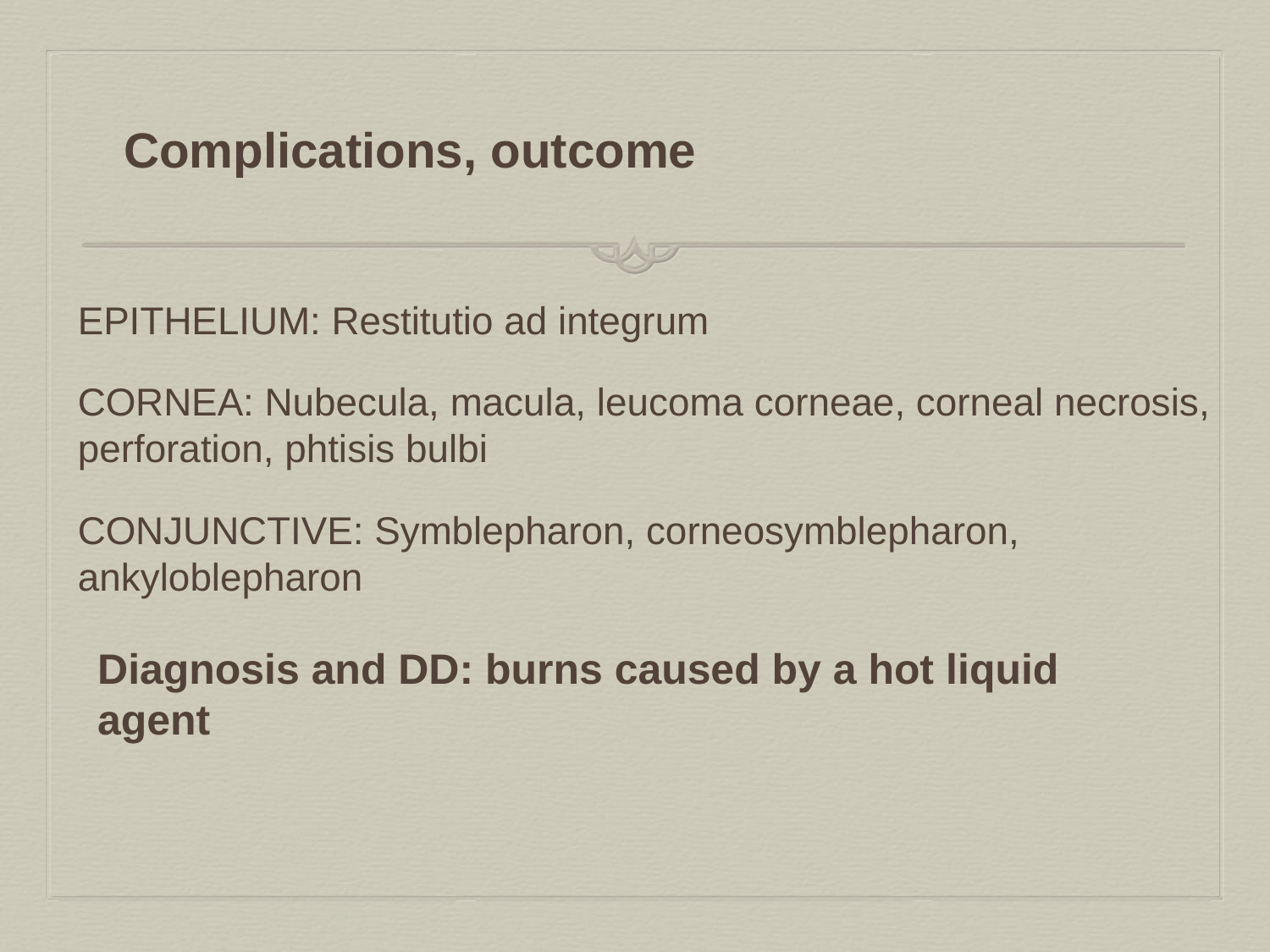

# Complications, outcome
EPITHELIUM: Restitutio ad integrum
CORNEA: Nubecula, macula, leucoma corneae, corneal necrosis, perforation, phtisis bulbi
CONJUNCTIVE: Symblepharon, corneosymblepharon, ankyloblepharon

Diagnosis and DD: burns caused by a hot liquid agent